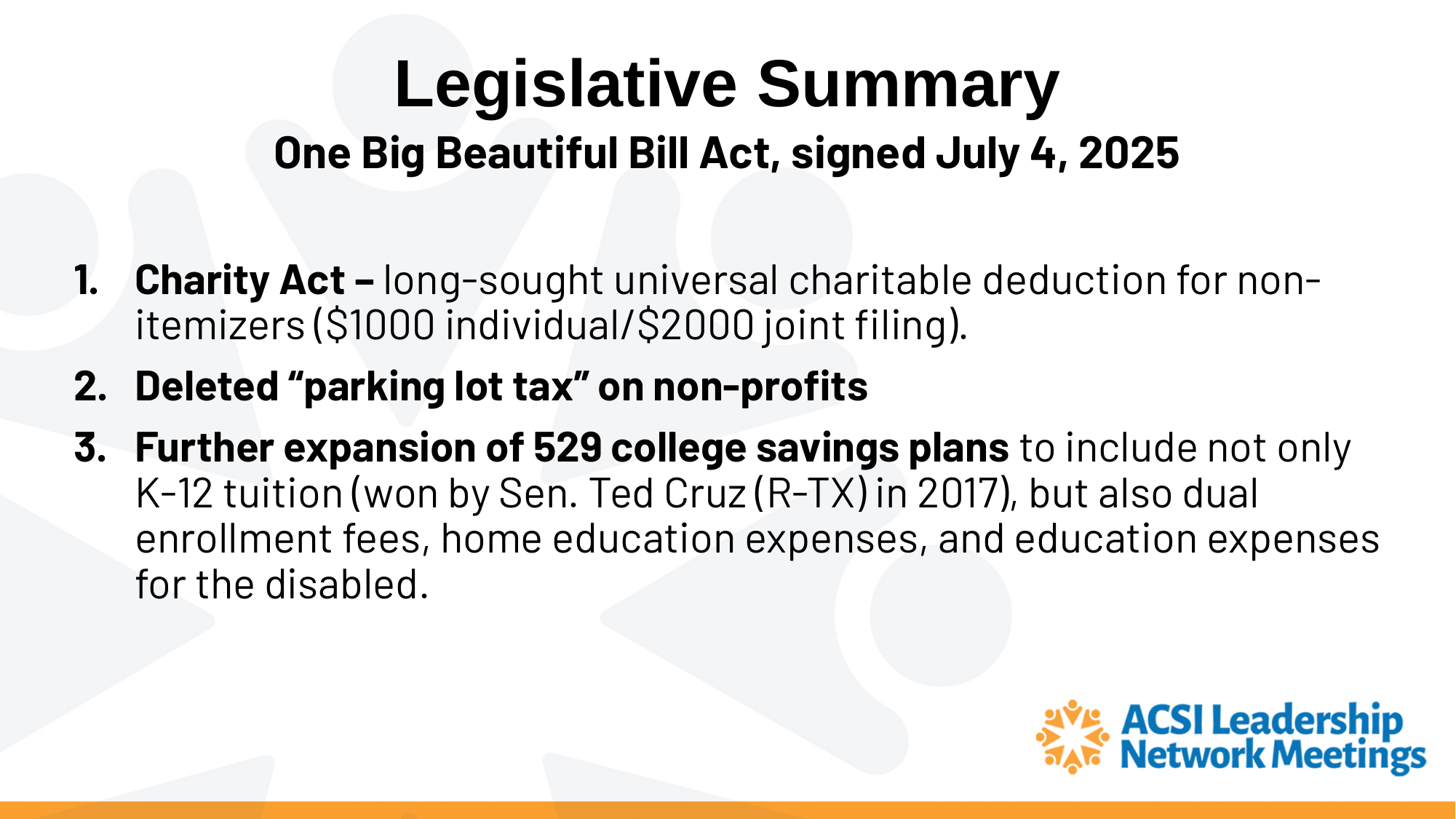

# Legislative Summary
One Big Beautiful Bill Act, signed July 4, 2025

Charity Act – long-sought universal charitable deduction for non-itemizers ($1000 individual/$2000 joint filing).
Deleted “parking lot tax” on non-profits
Further expansion of 529 college savings plans to include not only K-12 tuition (won by Sen. Ted Cruz (R-TX) in 2017), but also dual enrollment fees, home education expenses, and education expenses for the disabled.